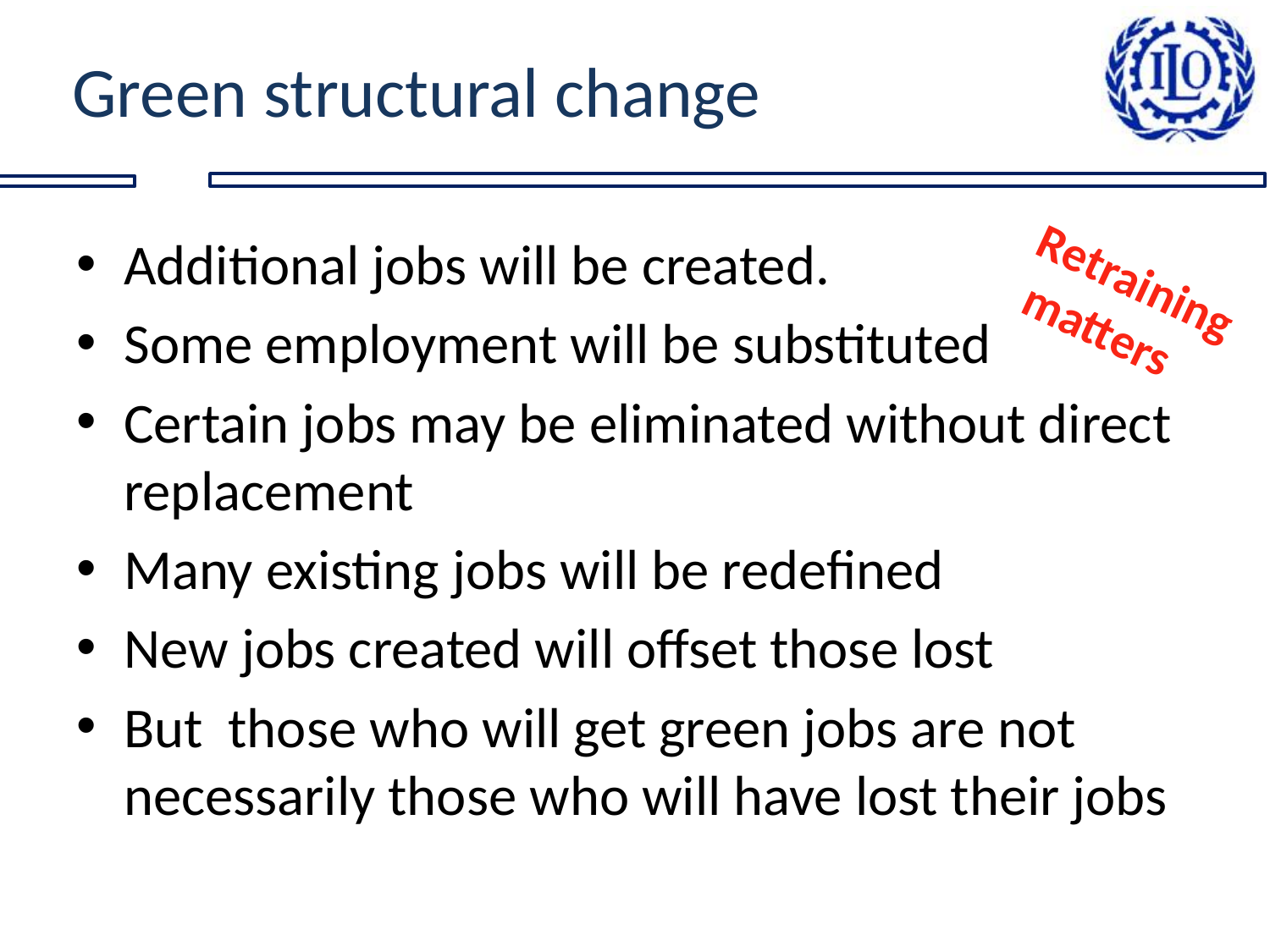

# Green structural change
Additional jobs will be created.
Some employment will be substituted
Certain jobs may be eliminated without direct replacement
Many existing jobs will be redefined
New jobs created will offset those lost
But  those who will get green jobs are not necessarily those who will have lost their jobs

Retraining
 matters